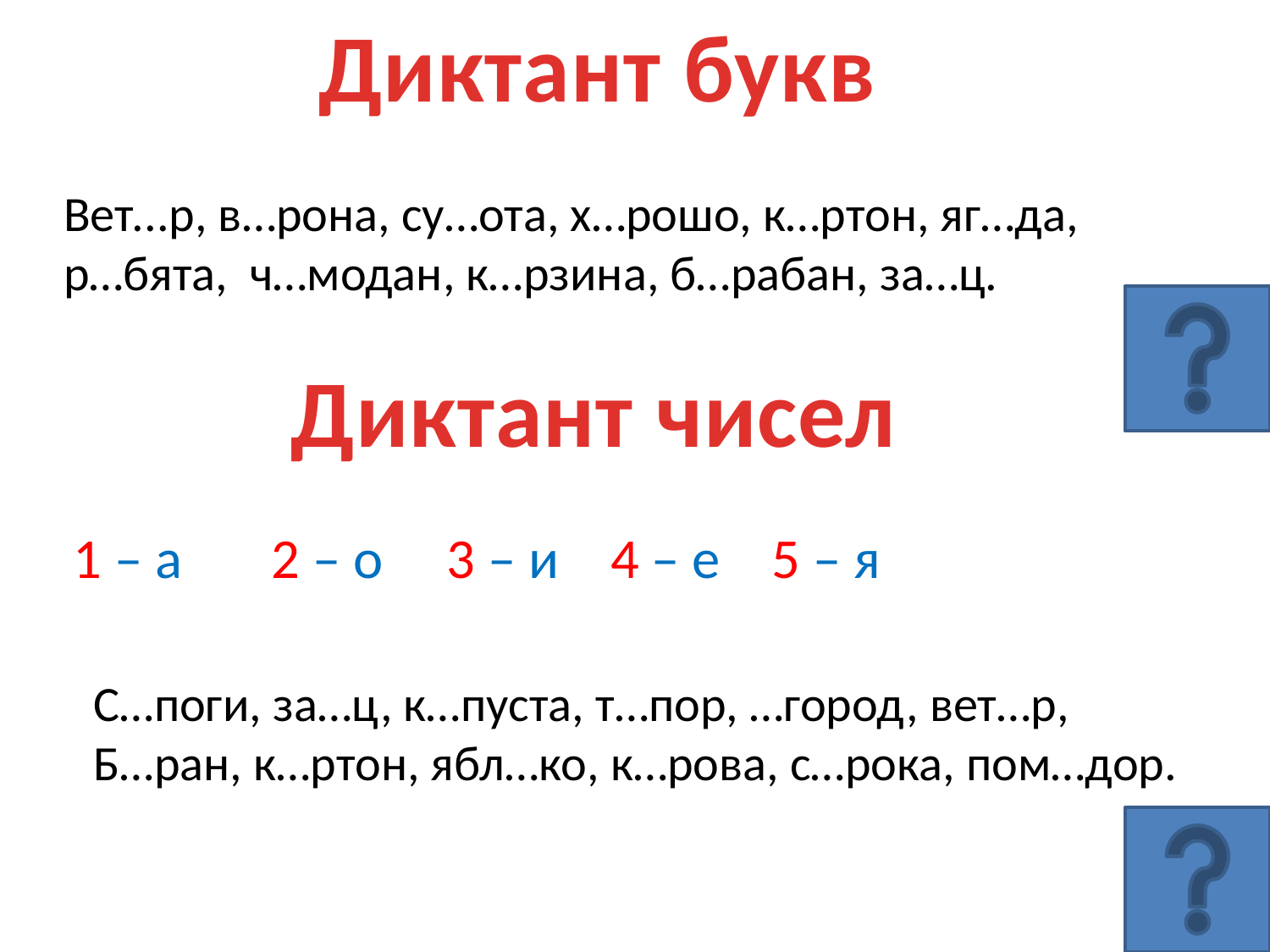

Диктант букв
Вет...р, в…рона, су…ота, х…рошо, к…ртон, яг…да,
р…бята,  ч…модан, к…рзина, б…рабан, за…ц.

Диктант чисел
1 – а       2 – о     3 – и    4 – е    5 – я
С…поги, за…ц, к…пуста, т…пор, …город, вет…р,
Б…ран, к…ртон, ябл…ко, к…рова, с…рока, пом…дор.